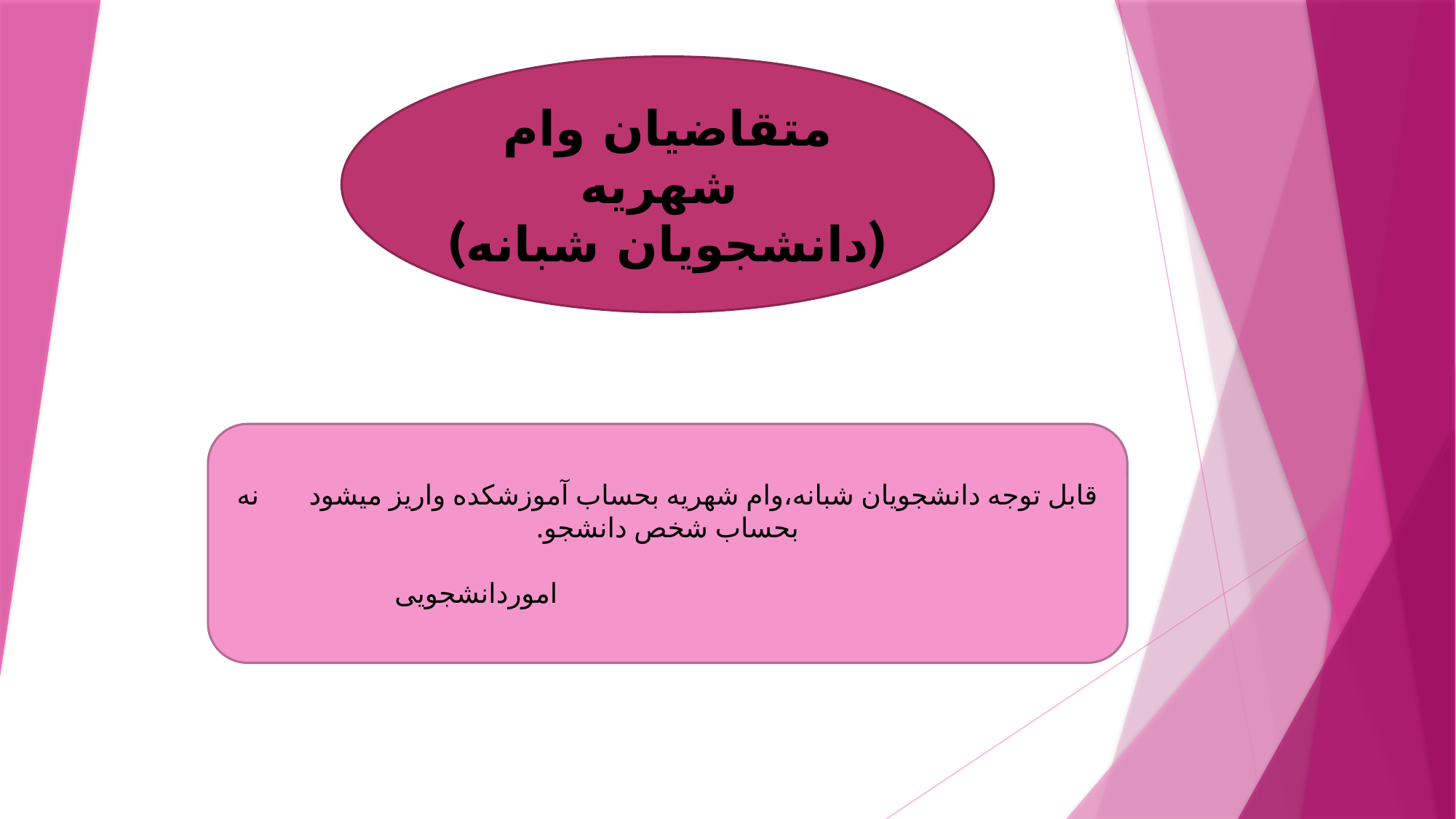

متقاضیان وام شهریه
(دانشجویان شبانه)
قابل توجه دانشجویان شبانه،وام شهریه بحساب آموزشکده واریز میشود       نه بحساب شخص دانشجو.

 				اموردانشجویی